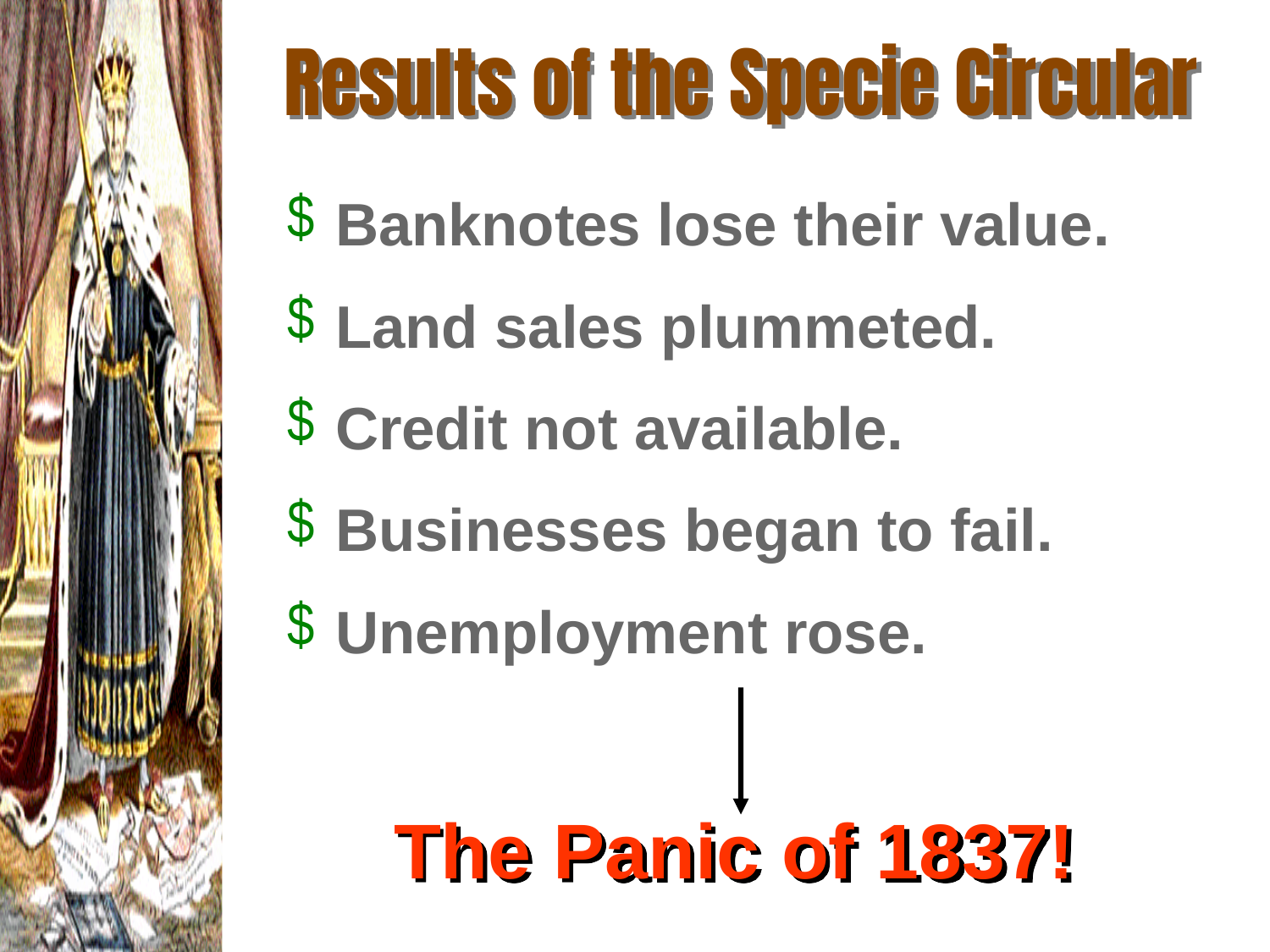

Results of the Specie Circular
Banknotes lose their value.
Land sales plummeted.
Credit not available.
Businesses began to fail.
Unemployment rose.

The Panic of 1837!